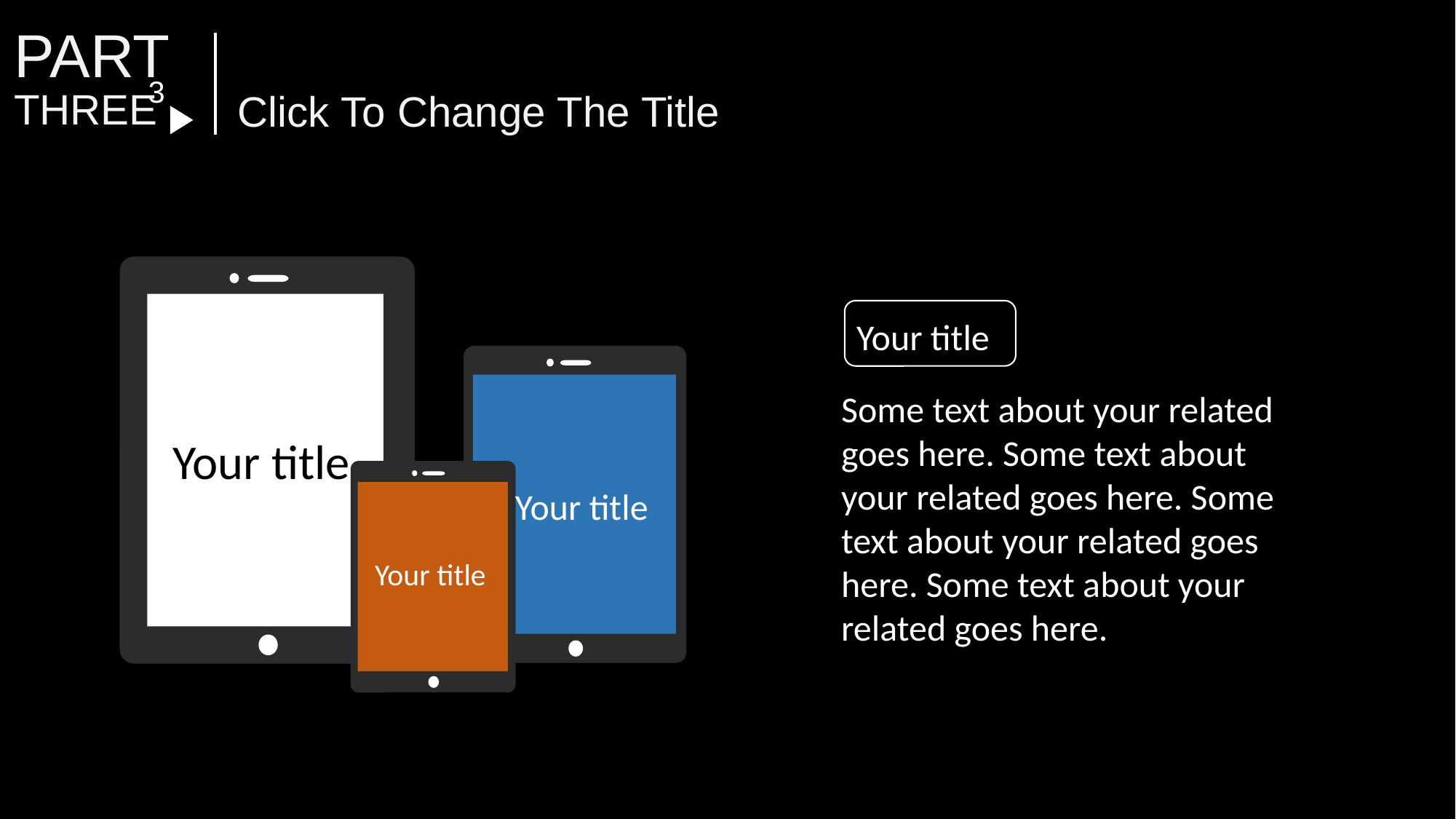

PART
3
THREE
Click To Change The Title

Your title

Some text about your related goes here. Some text about your related goes here. Some text about your related goes here. Some text about your related goes here.

Your title

Your title
Your title